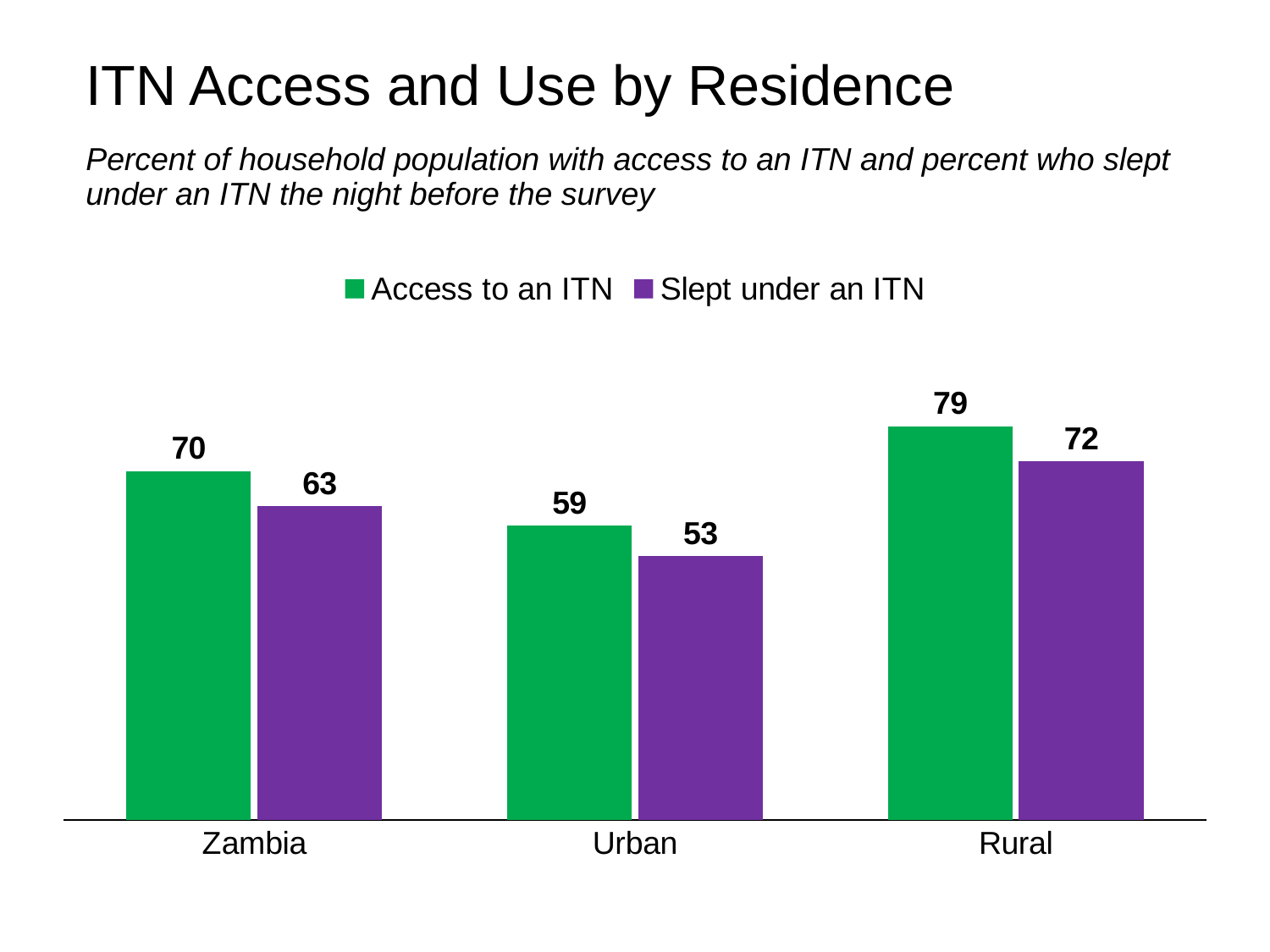

# ITN Access and Use by Residence
Percent of household population with access to an ITN and percent who slept under an ITN the night before the survey

### Chart

| Category | Access to an ITN | Slept under an ITN |
|---|---|---|
| Zambia | 70.0 | 63.0 |
| Urban | 59.0 | 53.0 |
| Rural | 79.0 | 72.0 |